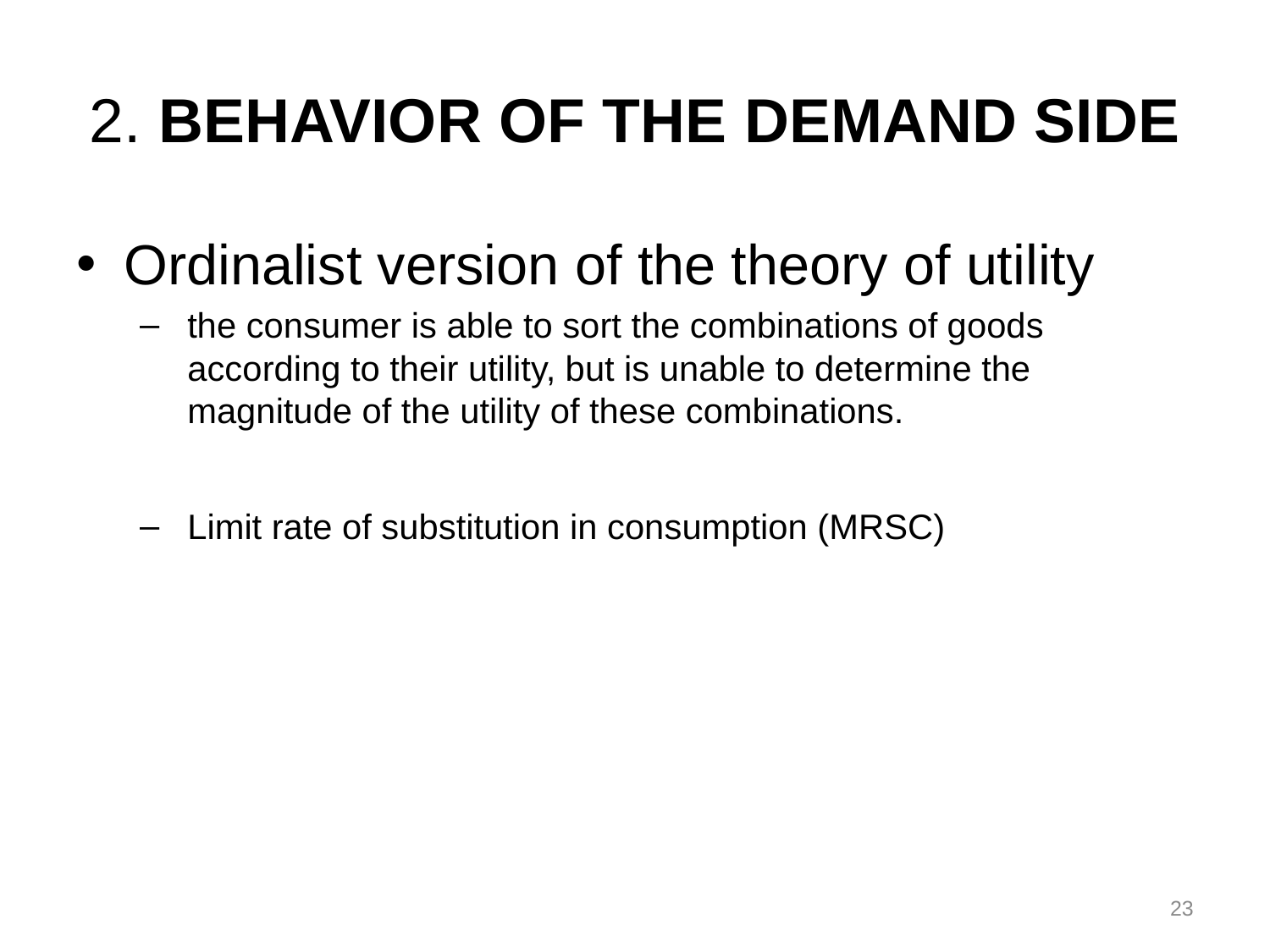

# 2. behavior of the demand side
Ordinalist version of the theory of utility
the consumer is able to sort the combinations of goods according to their utility, but is unable to determine the magnitude of the utility of these combinations.

Limit rate of substitution in consumption (MRSC)
23